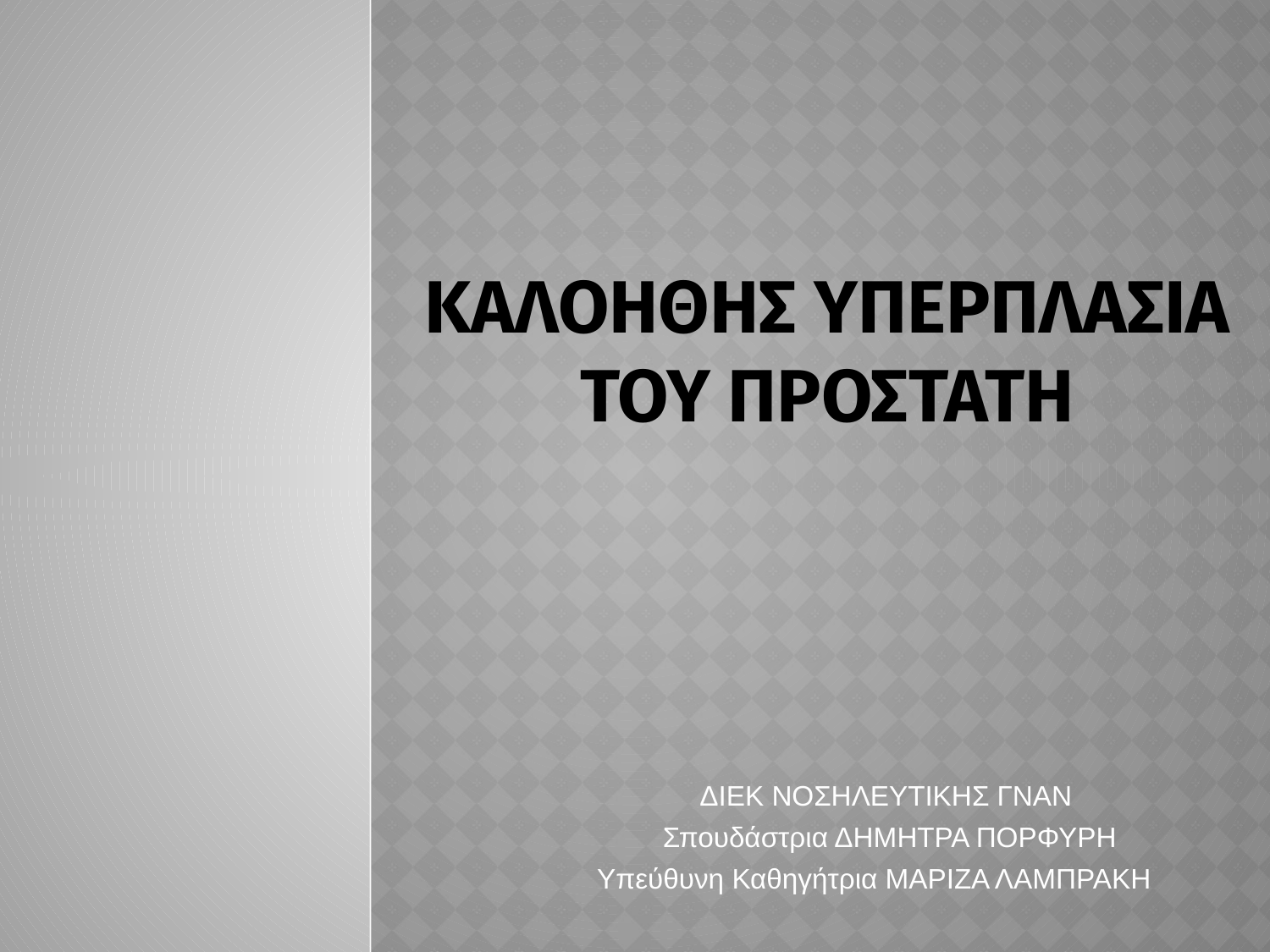

# ΚΑΛΟΗΘΗΣ ΥΠΕΡΠΛΑΣΙΑ ΤΟΥ ΠΡΟΣΤΑΤΗ

ΔΙΕΚ ΝΟΣΗΛΕΥΤΙΚΗΣ ΓΝΑΝ
Σπουδάστρια ΔΗΜΗΤΡΑ ΠΟΡΦΥΡΗ
Υπεύθυνη Καθηγήτρια ΜΑΡΙΖΑ ΛΑΜΠΡΑΚΗ